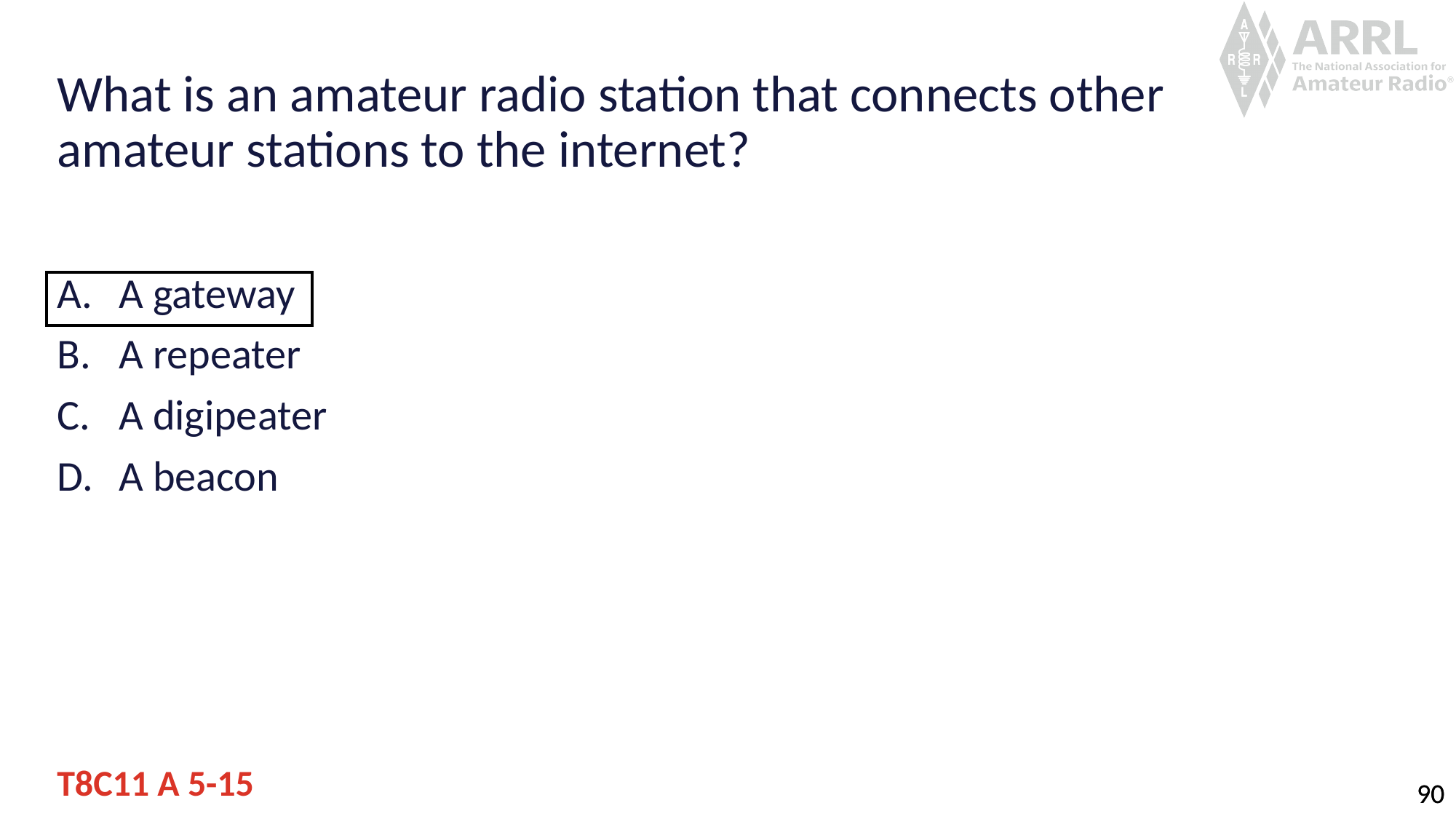

# What is an amateur radio station that connects other amateur stations to the internet?
A gateway
A repeater
A digipeater
A beacon

T8C11 A 5-15